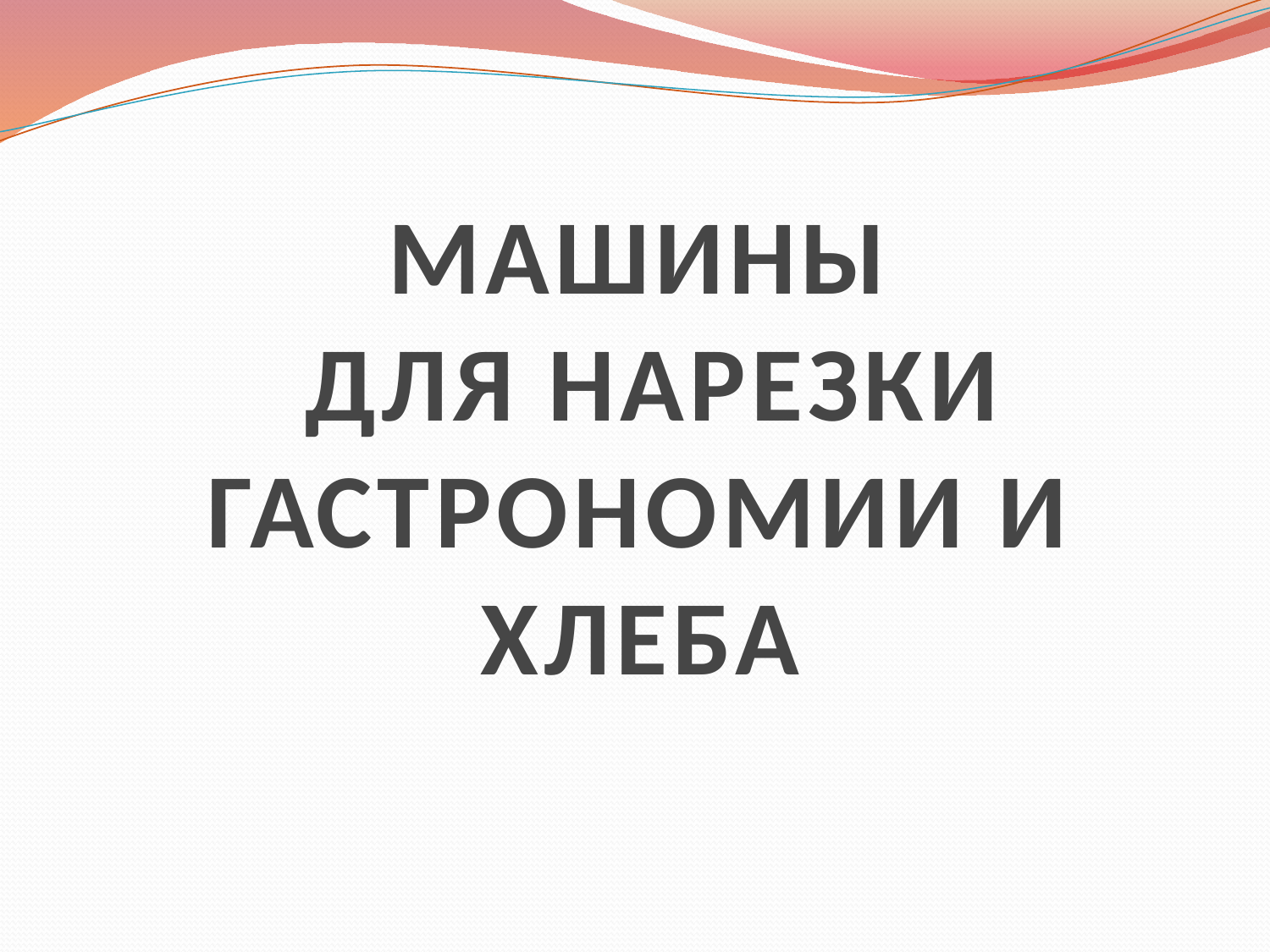

# МАШИНЫ ДЛЯ НАРЕЗКИ ГАСТРОНОМИИ И ХЛЕБА